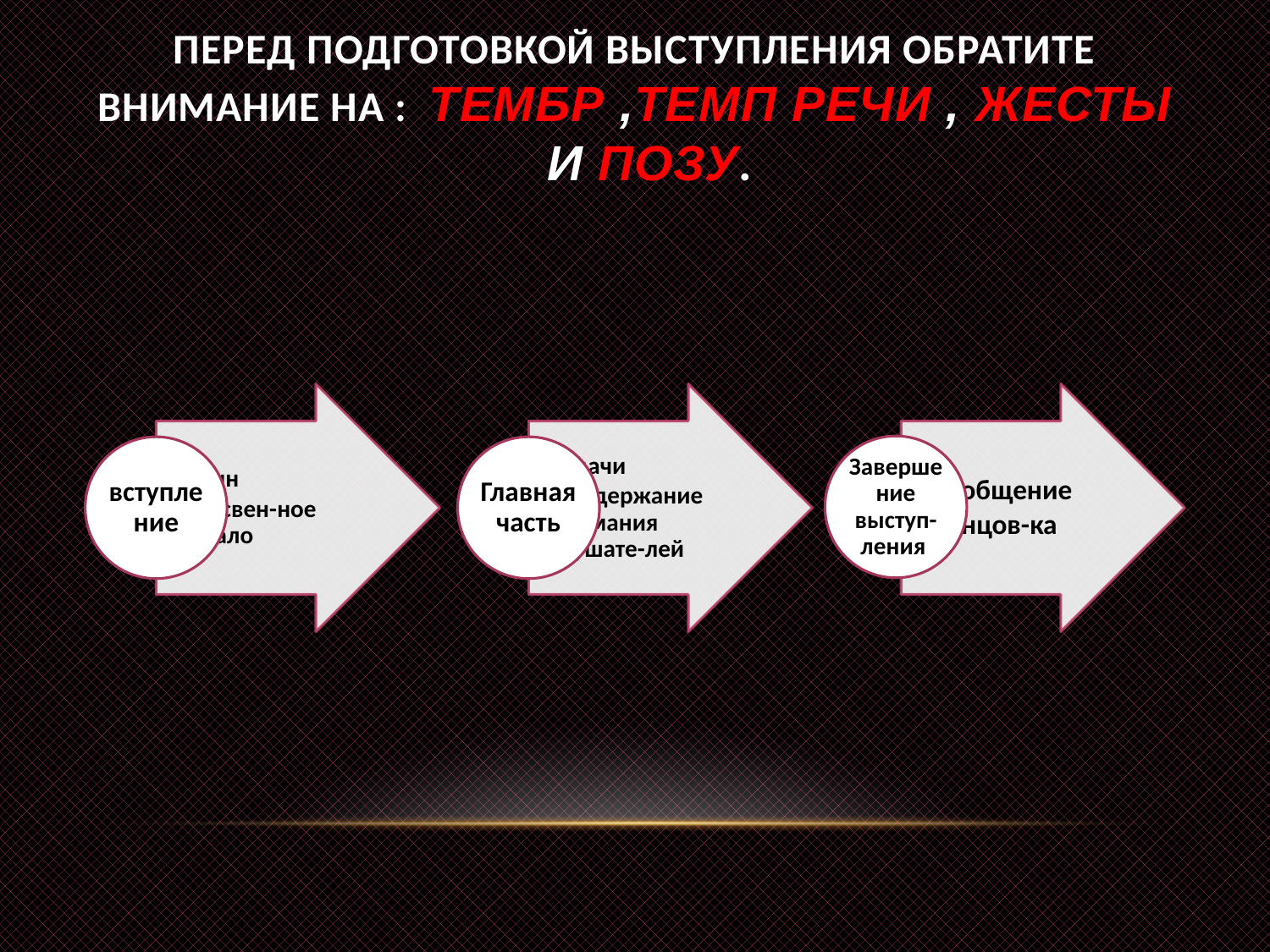

# Перед подготовкой выступления обратите внимание на :  тембр ,темп речи , жесты   и позу.
зачин
Естесвен-ное начало
вступление
Задачи
Поддержание внимания слушате-лей
Главная часть
обобщение
Концов-ка
Завершение выступ-ления